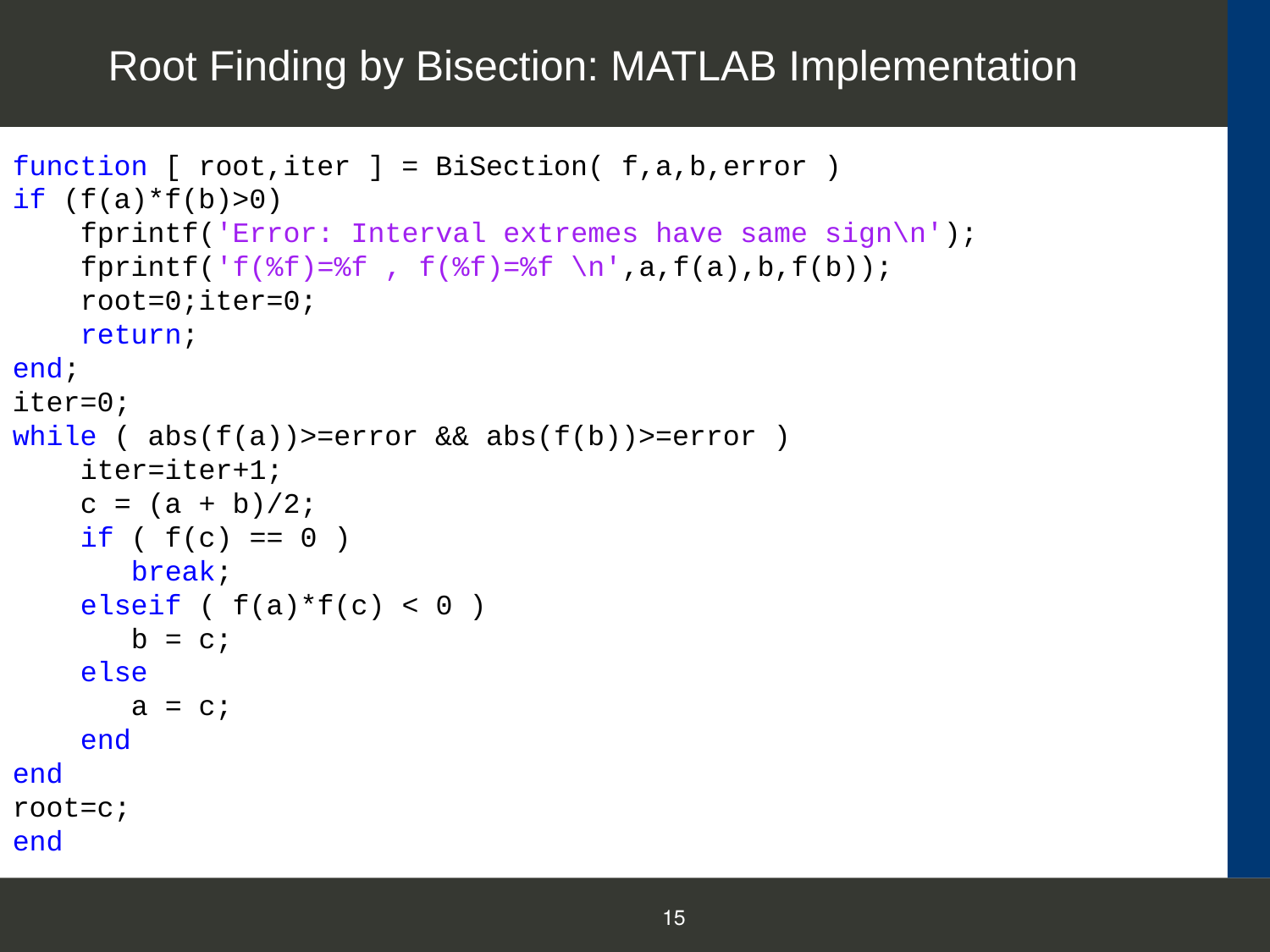

# Root Finding by Bisection: MATLAB Implementation
function [ root,iter ] = BiSection( f,a,b,error )
if (f(a)*f(b)>0)
    fprintf('Error: Interval extremes have same sign\n');
    fprintf('f(%f)=%f , f(%f)=%f \n',a,f(a),b,f(b));
    root=0;iter=0;
    return;
end;
iter=0;
while ( abs(f(a))>=error && abs(f(b))>=error )
    iter=iter+1;
    c = (a + b)/2;
    if ( f(c) == 0 )
       break;
    elseif ( f(a)*f(c) < 0 )
       b = c;
    else
       a = c;
    end
end
root=c;
end